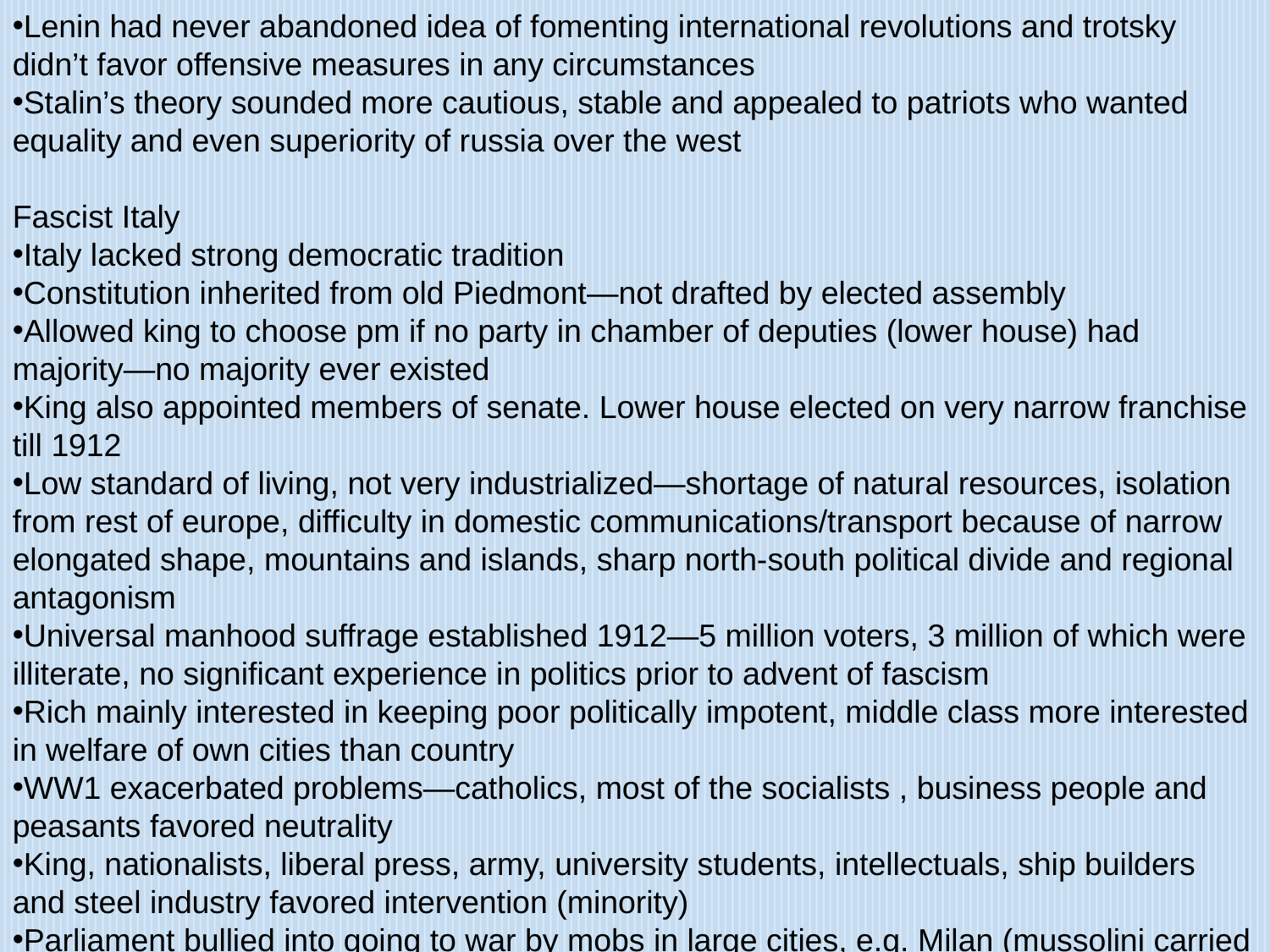

Lenin had never abandoned idea of fomenting international revolutions and trotsky didn’t favor offensive measures in any circumstances
Stalin’s theory sounded more cautious, stable and appealed to patriots who wanted equality and even superiority of russia over the west

Fascist Italy
Italy lacked strong democratic tradition
Constitution inherited from old Piedmont—not drafted by elected assembly
Allowed king to choose pm if no party in chamber of deputies (lower house) had majority—no majority ever existed
King also appointed members of senate. Lower house elected on very narrow franchise till 1912
Low standard of living, not very industrialized—shortage of natural resources, isolation from rest of europe, difficulty in domestic communications/transport because of narrow elongated shape, mountains and islands, sharp north-south political divide and regional antagonism
Universal manhood suffrage established 1912—5 million voters, 3 million of which were illiterate, no significant experience in politics prior to advent of fascism
Rich mainly interested in keeping poor politically impotent, middle class more interested in welfare of own cities than country
WW1 exacerbated problems—catholics, most of the socialists , business people and peasants favored neutrality
King, nationalists, liberal press, army, university students, intellectuals, ship builders and steel industry favored intervention (minority)
Parliament bullied into going to war by mobs in large cities, e.g. Milan (mussolini carried out prowar demonstrations)